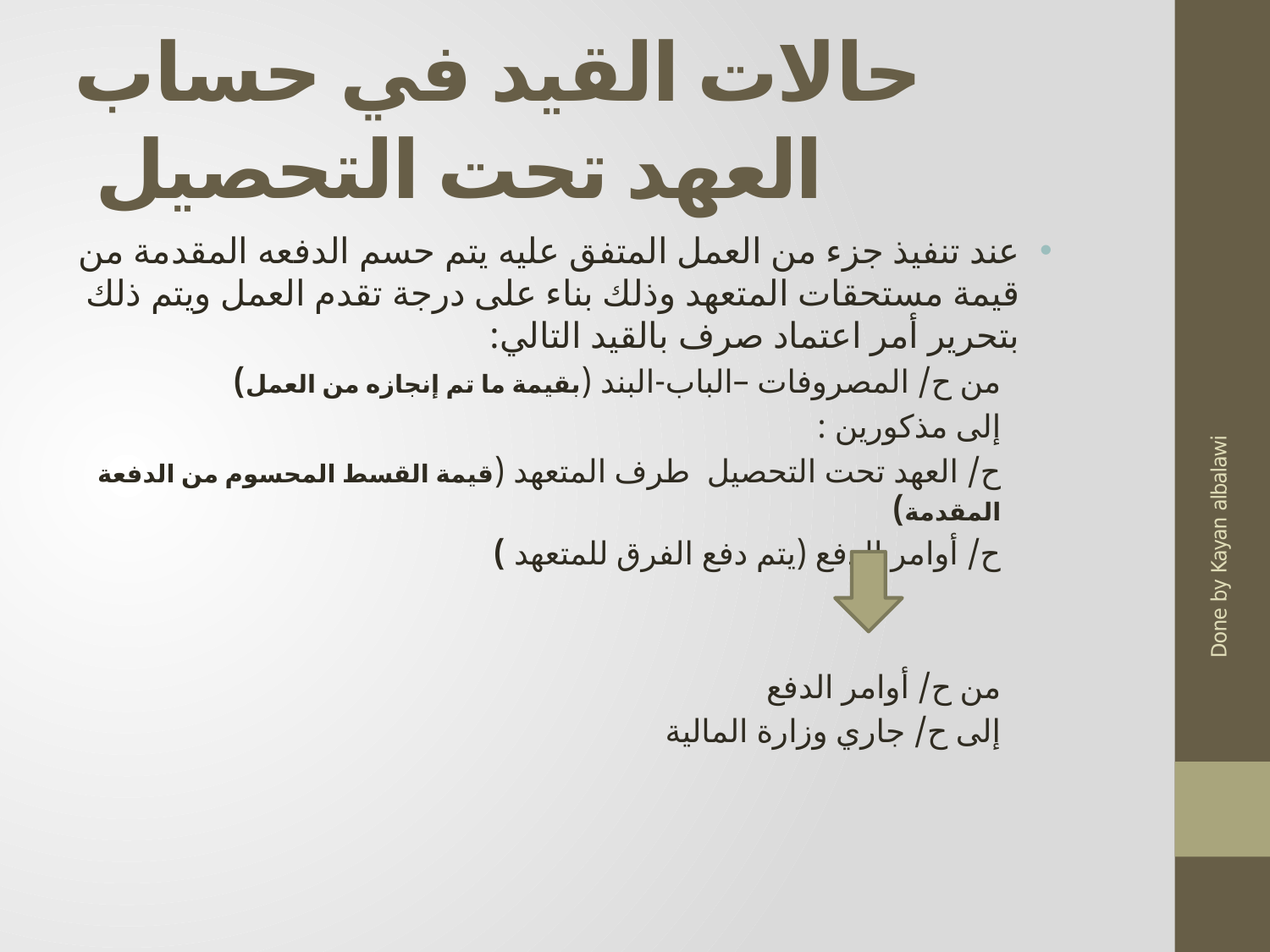

# حالات القيد في حساب العهد تحت التحصيل
عند تنفيذ جزء من العمل المتفق عليه يتم حسم الدفعه المقدمة من قيمة مستحقات المتعهد وذلك بناء على درجة تقدم العمل ويتم ذلك بتحرير أمر اعتماد صرف بالقيد التالي:
من ح/ المصروفات –الباب-البند (بقيمة ما تم إنجازه من العمل)
إلى مذكورين :
ح/ العهد تحت التحصيل  طرف المتعهد (قيمة القسط المحسوم من الدفعة المقدمة)
ح/ أوامر الدفع (يتم دفع الفرق للمتعهد )

من ح/ أوامر الدفع
إلى ح/ جاري وزارة المالية

Done by Kayan albalawi